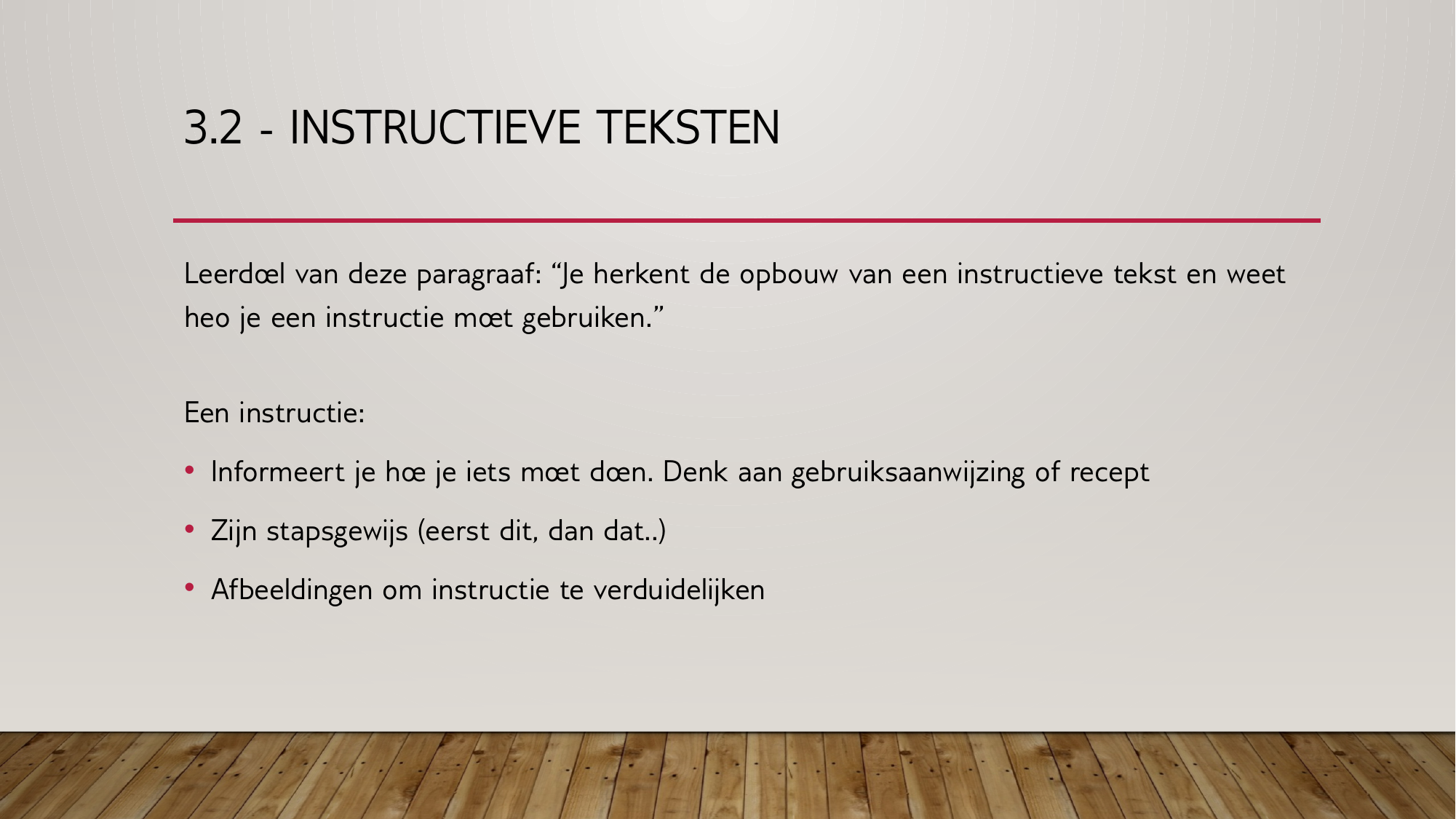

# 3.2 - Instructieve teksten
Leerdoel van deze paragraaf: “Je herkent de opbouw van een instructieve tekst en weet heo je een instructie moet gebruiken.”
Een instructie:
Informeert je hoe je iets moet doen. Denk aan gebruiksaanwijzing of recept
Zijn stapsgewijs (eerst dit, dan dat..)
Afbeeldingen om instructie te verduidelijken